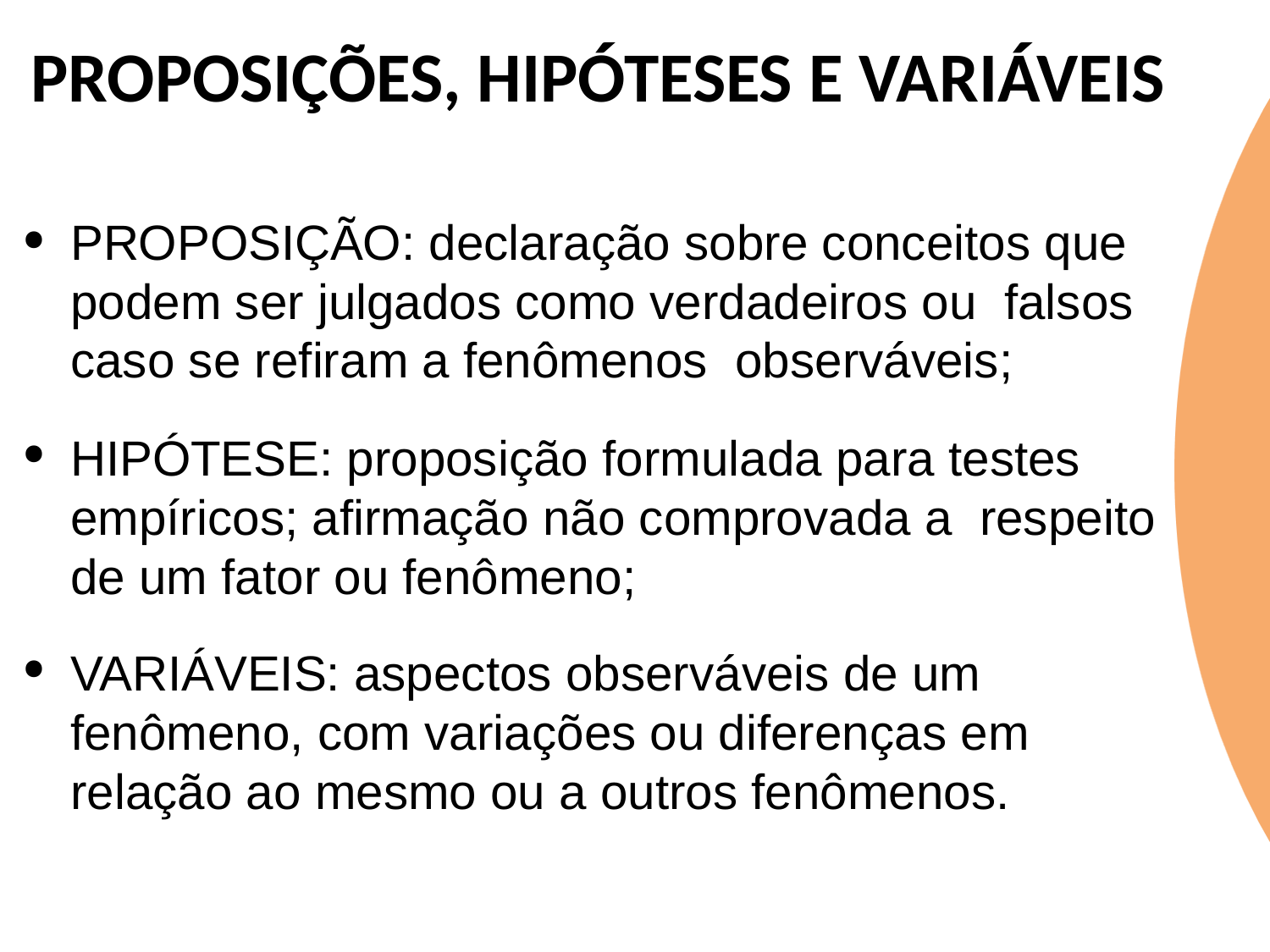

# PROPOSIÇÕES, HIPÓTESES E VARIÁVEIS
PROPOSIÇÃO: declaração sobre conceitos que  podem ser julgados como verdadeiros ou  falsos caso se refiram a fenômenos  observáveis;
HIPÓTESE: proposição formulada para testes  empíricos; afirmação não comprovada a  respeito de um fator ou fenômeno;
VARIÁVEIS: aspectos observáveis de um  fenômeno, com variações ou diferenças em  relação ao mesmo ou a outros fenômenos.